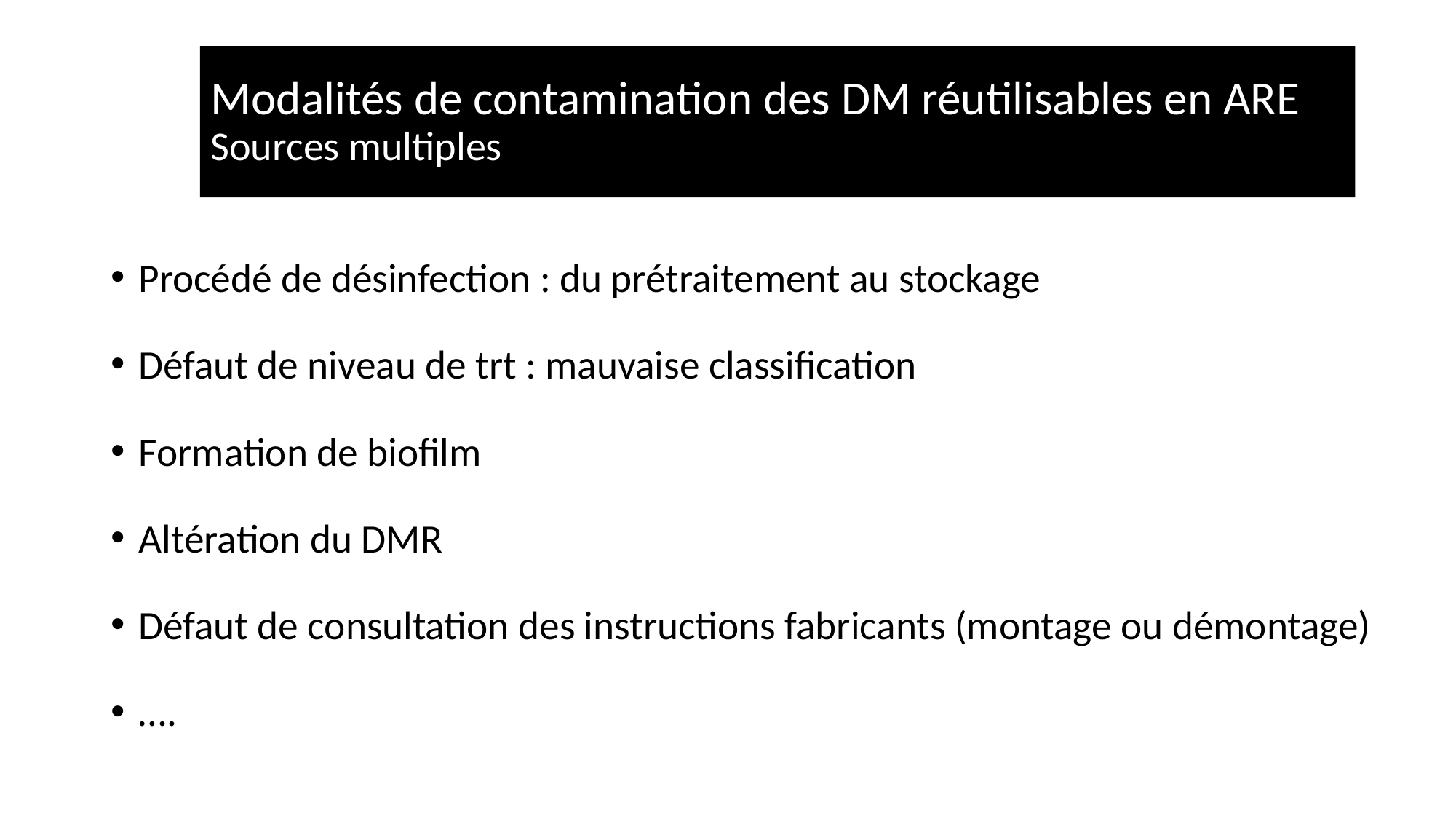

# Modalités de contamination des DM réutilisables en ARE Sources multiples
Procédé de désinfection : du prétraitement au stockage
Défaut de niveau de trt : mauvaise classification
Formation de biofilm
Altération du DMR
Défaut de consultation des instructions fabricants (montage ou démontage)
….